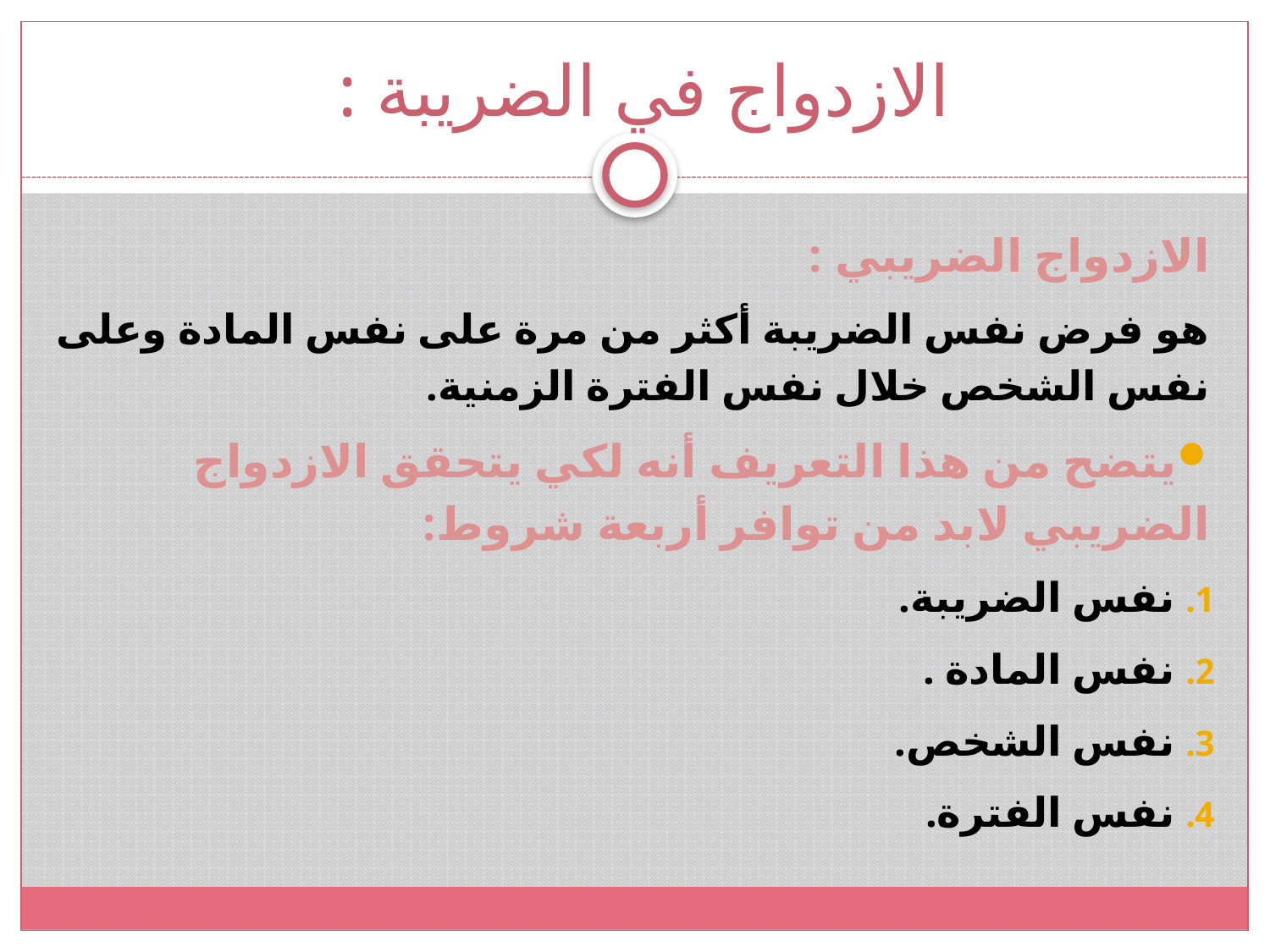

# الازدواج في الضريبة :
الازدواج الضريبي :
هو فرض نفس الضريبة أكثر من مرة على نفس المادة وعلى نفس الشخص خلال نفس الفترة الزمنية.
يتضح من هذا التعريف أنه لكي يتحقق الازدواج الضريبي لابد من توافر أربعة شروط:
نفس الضريبة.
نفس المادة .
نفس الشخص.
نفس الفترة.